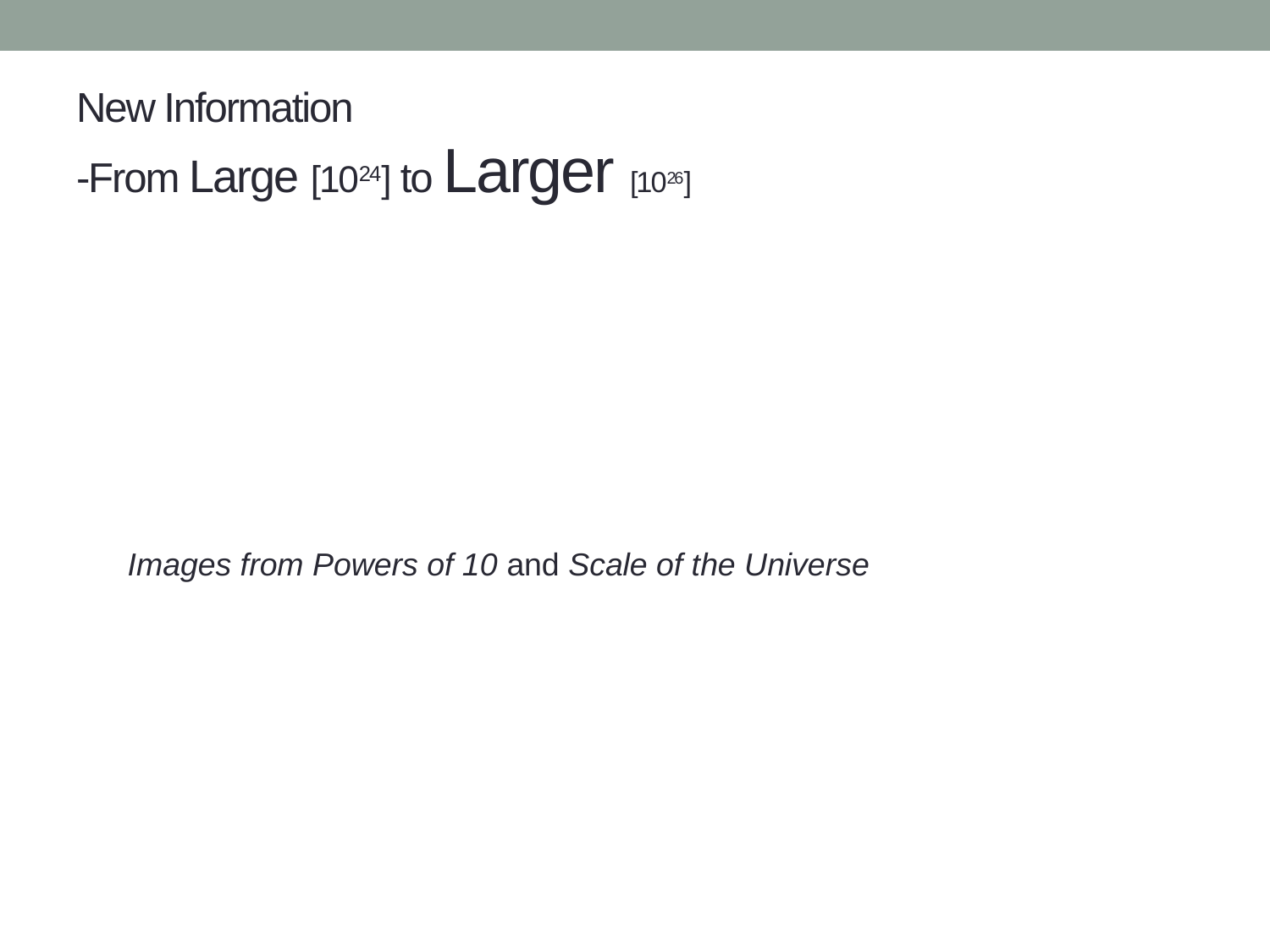

# New Information -From Large [1024] to Larger [1026]
Images from Powers of 10 and Scale of the Universe